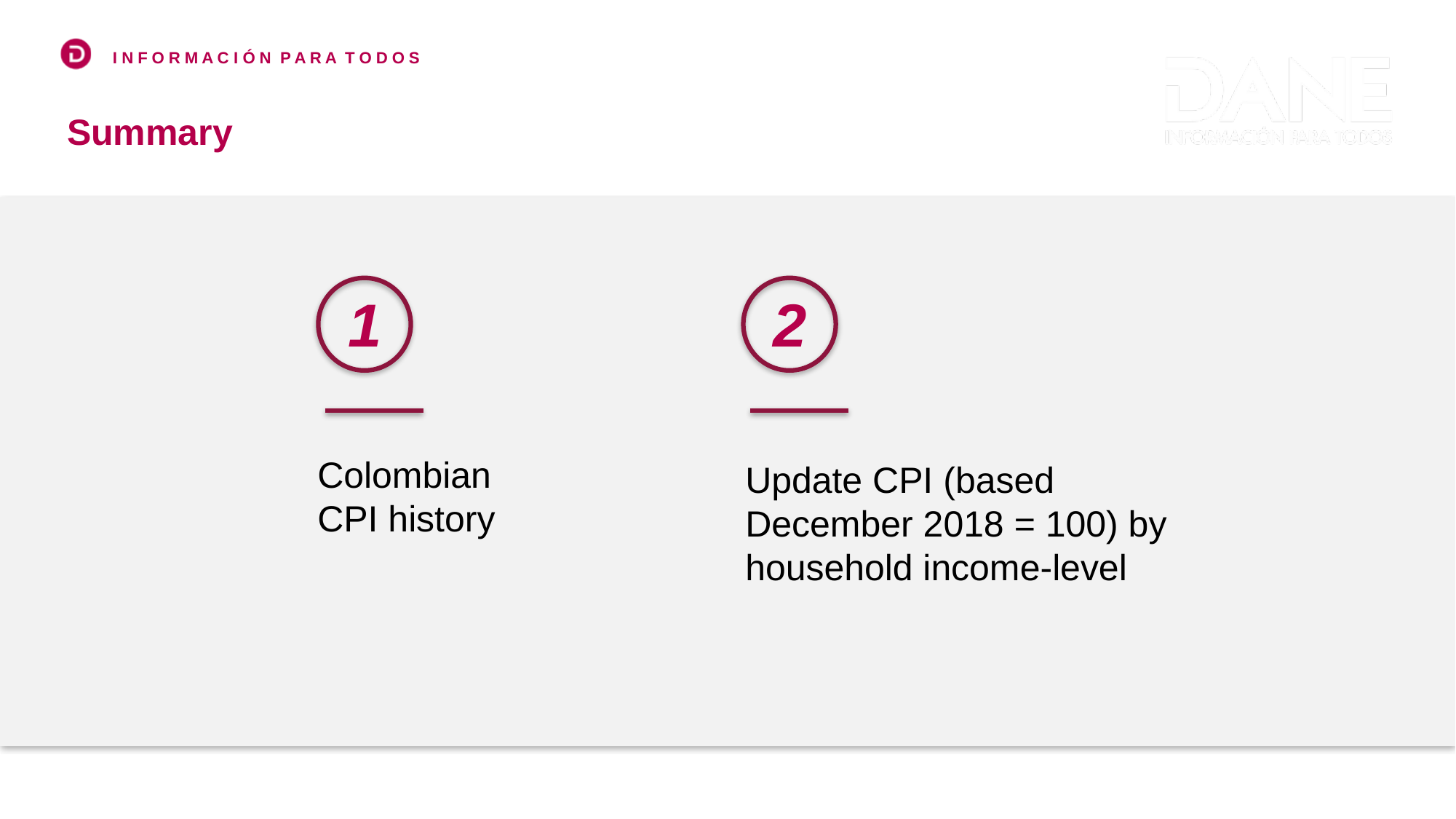

Summary

1
2
Colombian
CPI history
Update CPI (based December 2018 = 100) by household income-level